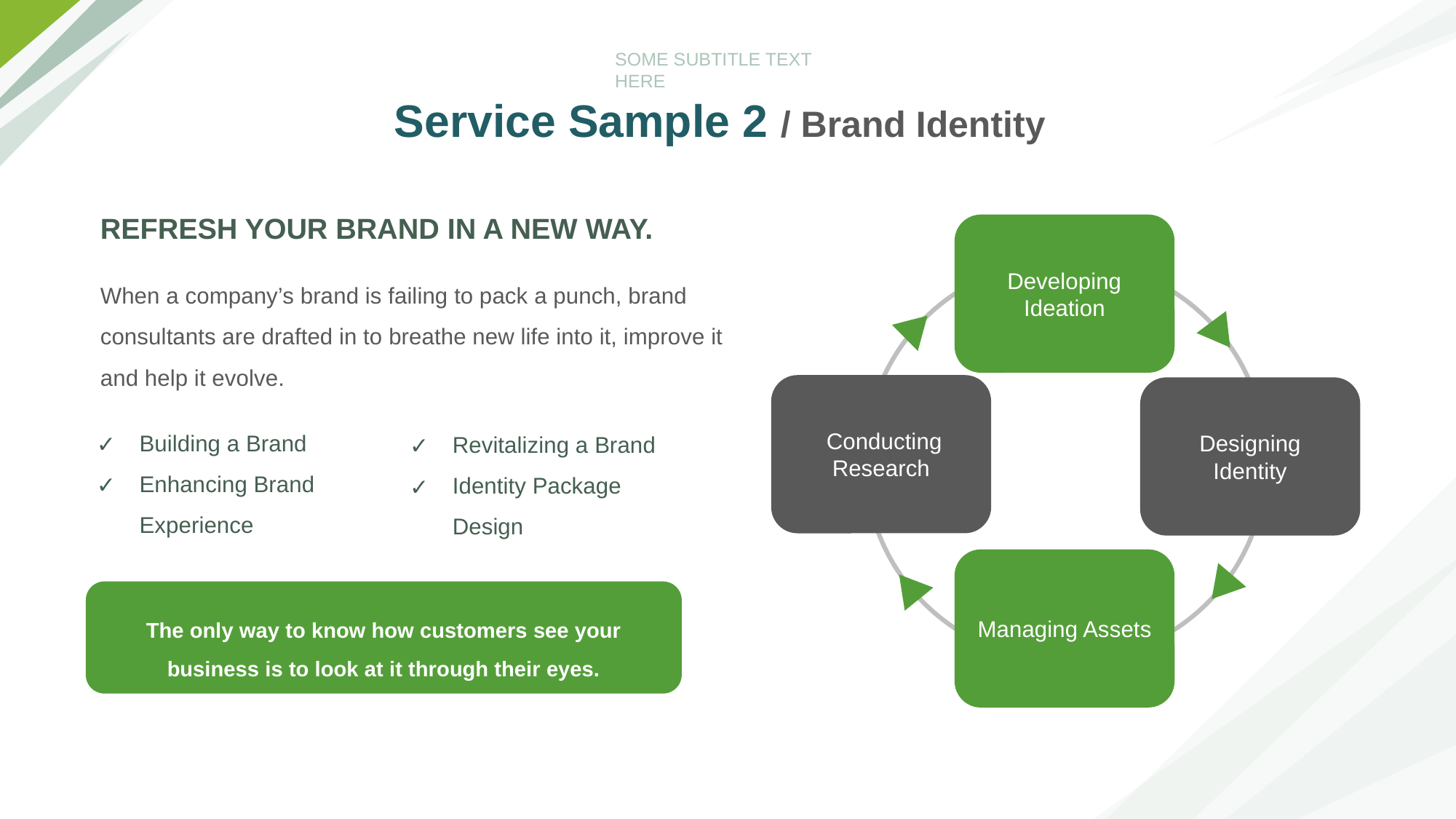

SOME SUBTITLE TEXT HERE
# Service Sample 2 / Brand Identity
REFRESH YOUR BRAND IN A NEW WAY.
Developing
Ideation
When a company’s brand is failing to pack a punch, brand consultants are drafted in to breathe new life into it, improve it and help it evolve.

 Conducting
Research
Designing Identity
Building a Brand
Enhancing Brand Experience
Revitalizing a Brand
Identity Package Design
Managing Assets

The only way to know how customers see your business is to look at it through their eyes.